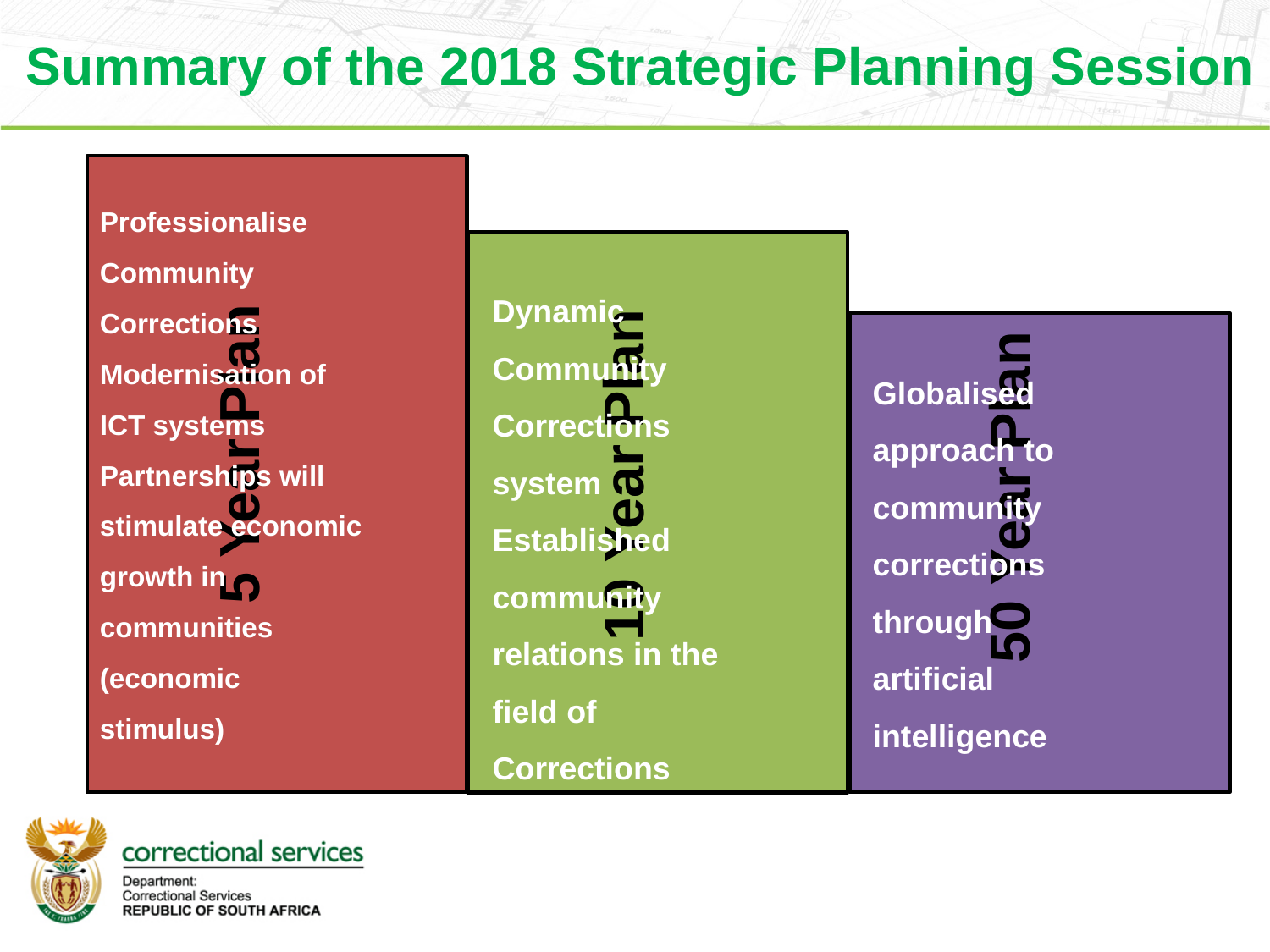

Summary of the 2018 Strategic Planning Session
50 Year Plan
10 Year Plan
5 Year Plan

Professionalise Community Corrections
Modernisation of ICT systems
Partnerships will stimulate economic growth in communities (economic stimulus)
Dynamic Community Corrections system
Established community relations in the  field of Corrections

Globalised approach to community corrections through artificial intelligence